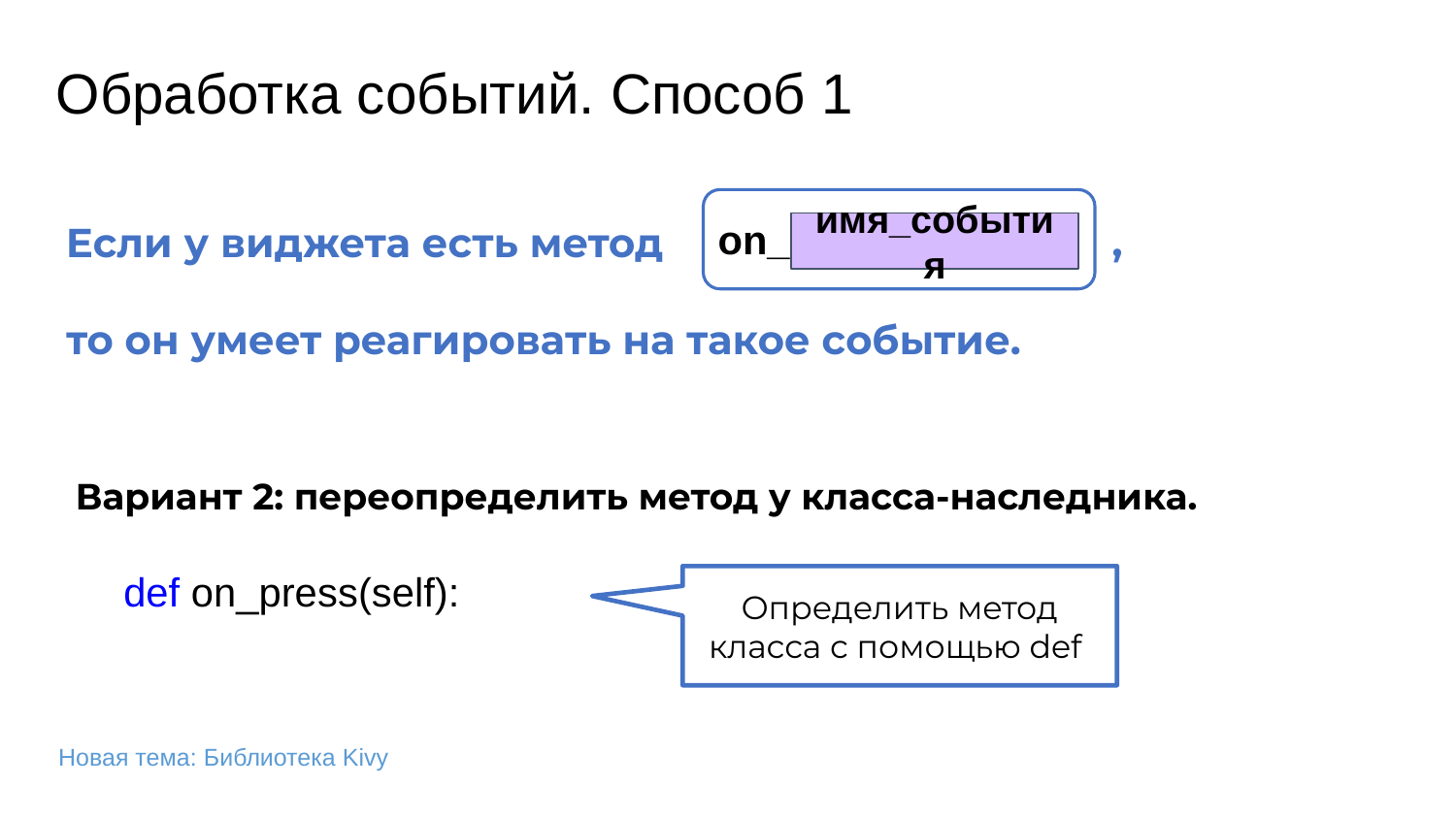

Обработка событий. Способ 1

on_
 ,
Если у виджета есть метод
имя_события
то он умеет реагировать на такое событие.
Вариант 2: переопределить метод у класса-наследника.
def on_press(self):

Определить метод класса с помощью def
Новая тема: Библиотека Kivy